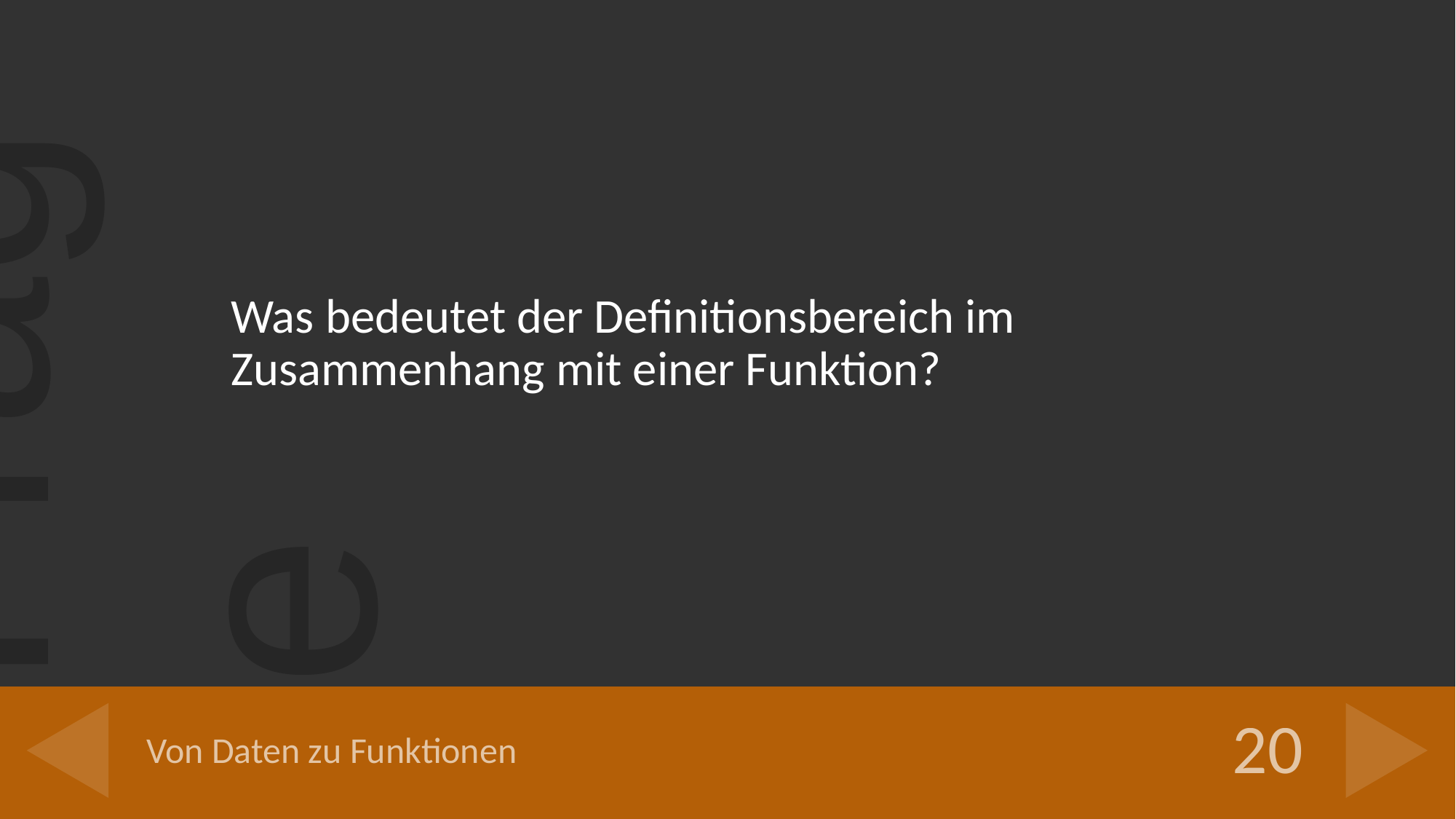

Was bedeutet der Definitionsbereich im Zusammenhang mit einer Funktion?
# Von Daten zu Funktionen
20